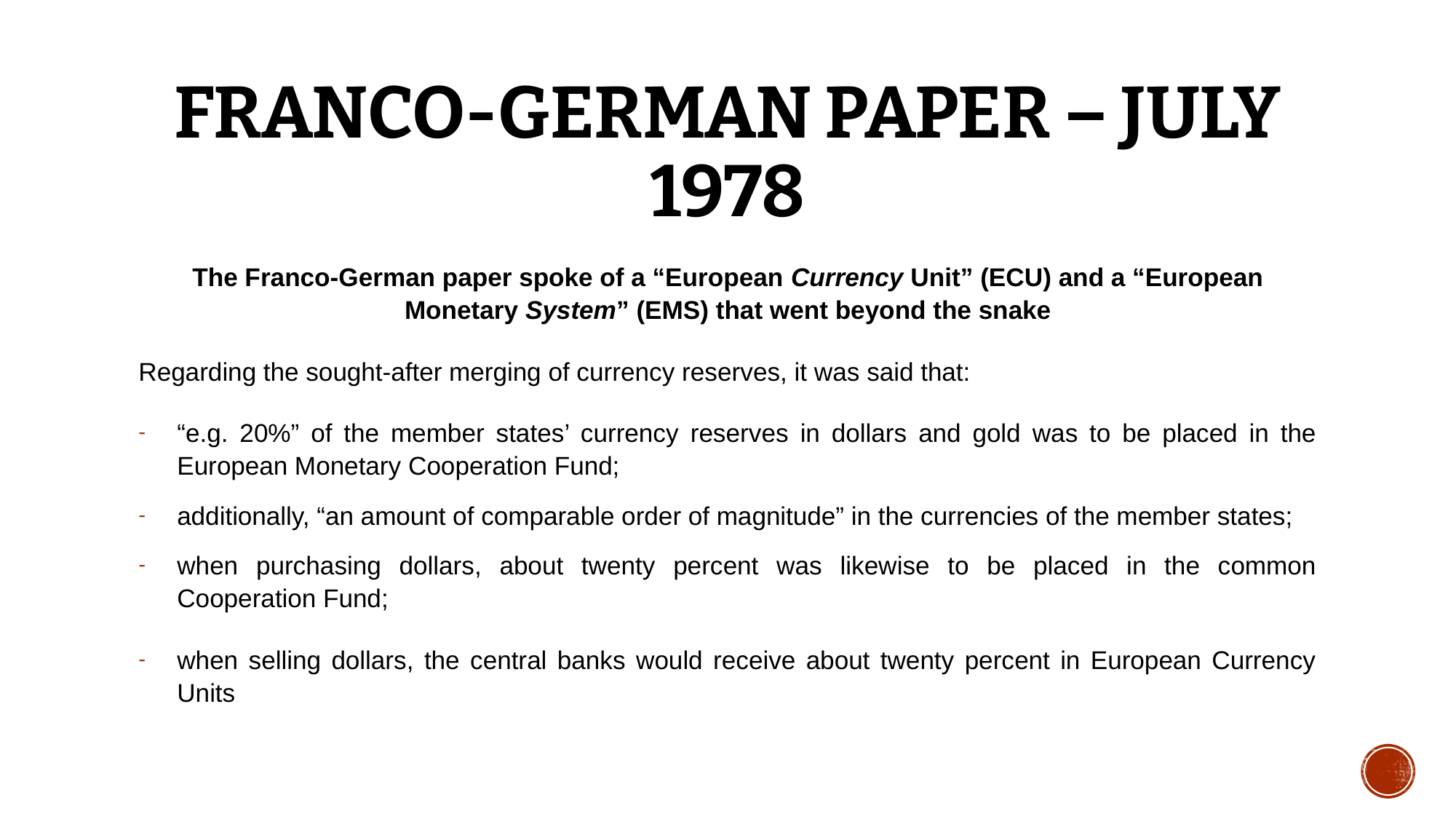

# FRANCO-GERMAN PAPER – JULY 1978
The Franco-German paper spoke of a “European Currency Unit” (ECU) and a “European Monetary System” (EMS) that went beyond the snake
Regarding the sought-after merging of currency reserves, it was said that:
“e.g. 20%” of the member states’ currency reserves in dollars and gold was to be placed in the European Monetary Cooperation Fund;
additionally, “an amount of comparable order of magnitude” in the currencies of the member states;
when purchasing dollars, about twenty percent was likewise to be placed in the common Cooperation Fund;
when selling dollars, the central banks would receive about twenty percent in European Currency Units